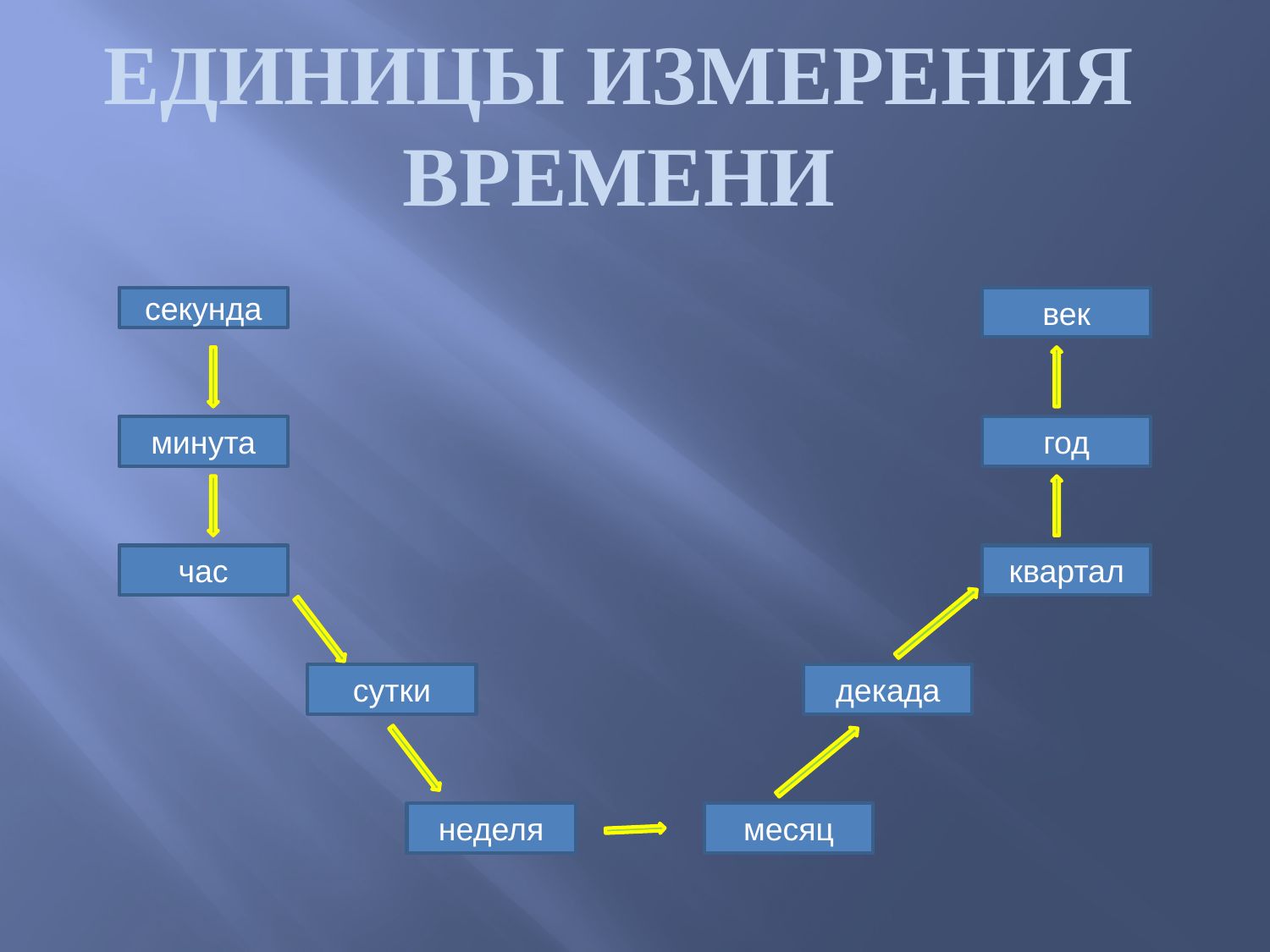

# Единицы измерения времени

секунда
век

минута
год

час
квартал

сутки
декада

неделя
месяц